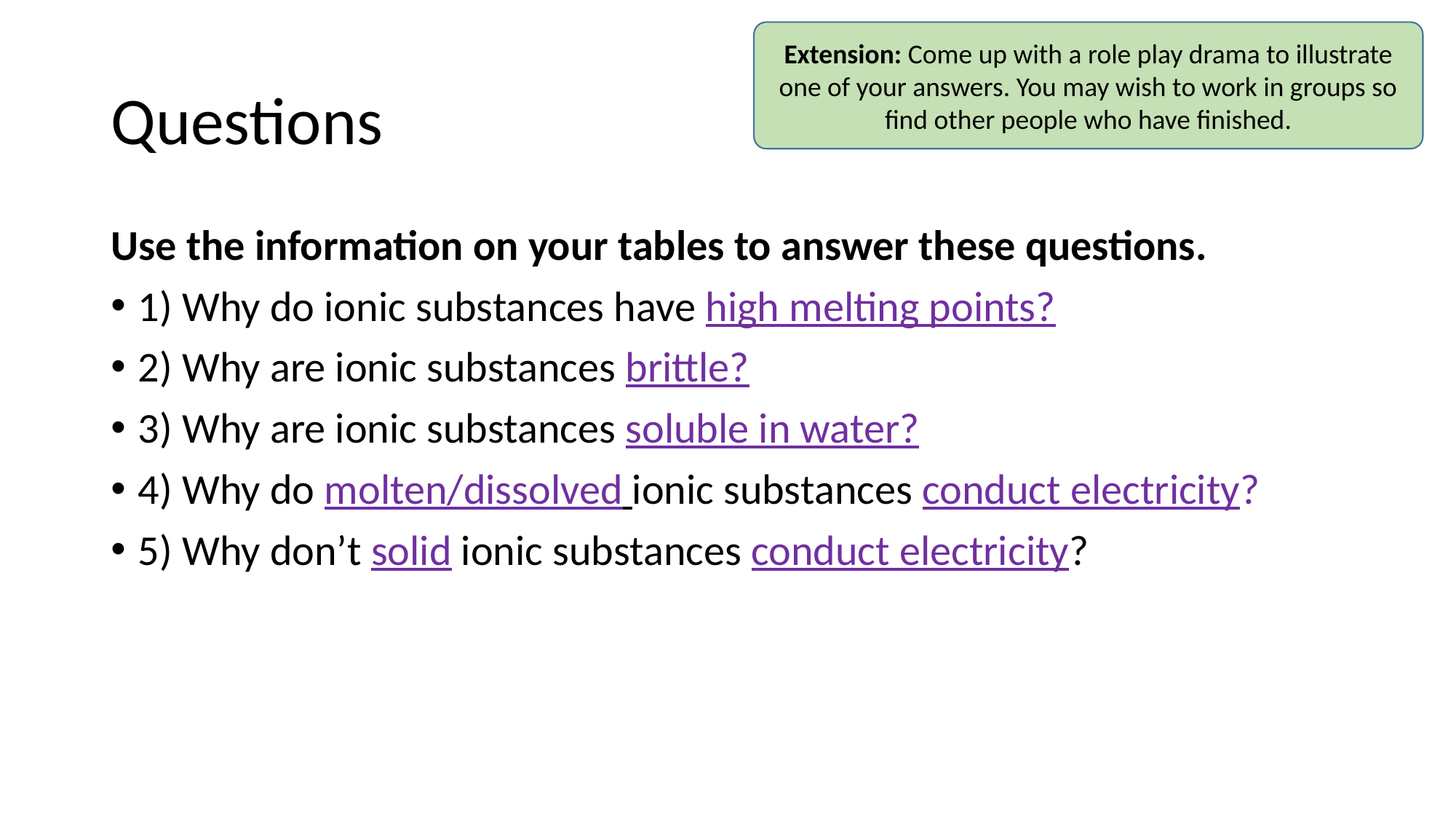

Extension: Come up with a role play drama to illustrate one of your answers. You may wish to work in groups so find other people who have finished.
# Questions
Use the information on your tables to answer these questions.
1) Why do ionic substances have high melting points?
2) Why are ionic substances brittle?
3) Why are ionic substances soluble in water?
4) Why do molten/dissolved ionic substances conduct electricity?
5) Why don’t solid ionic substances conduct electricity?